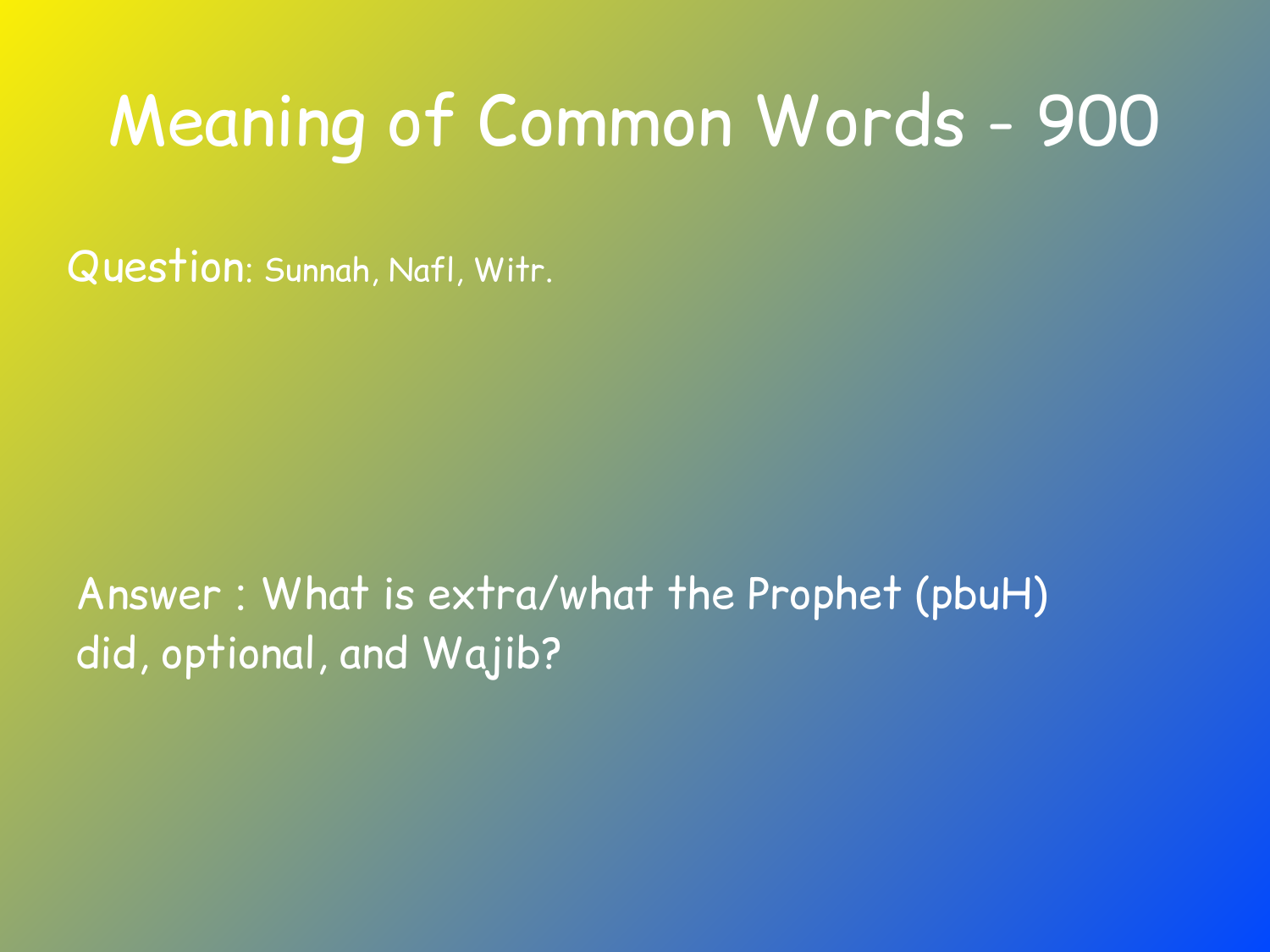

# Meaning of Common Words - 900
Question: Sunnah, Nafl, Witr.

Answer : What is extra/what the Prophet (pbuH) did, optional, and Wajib?